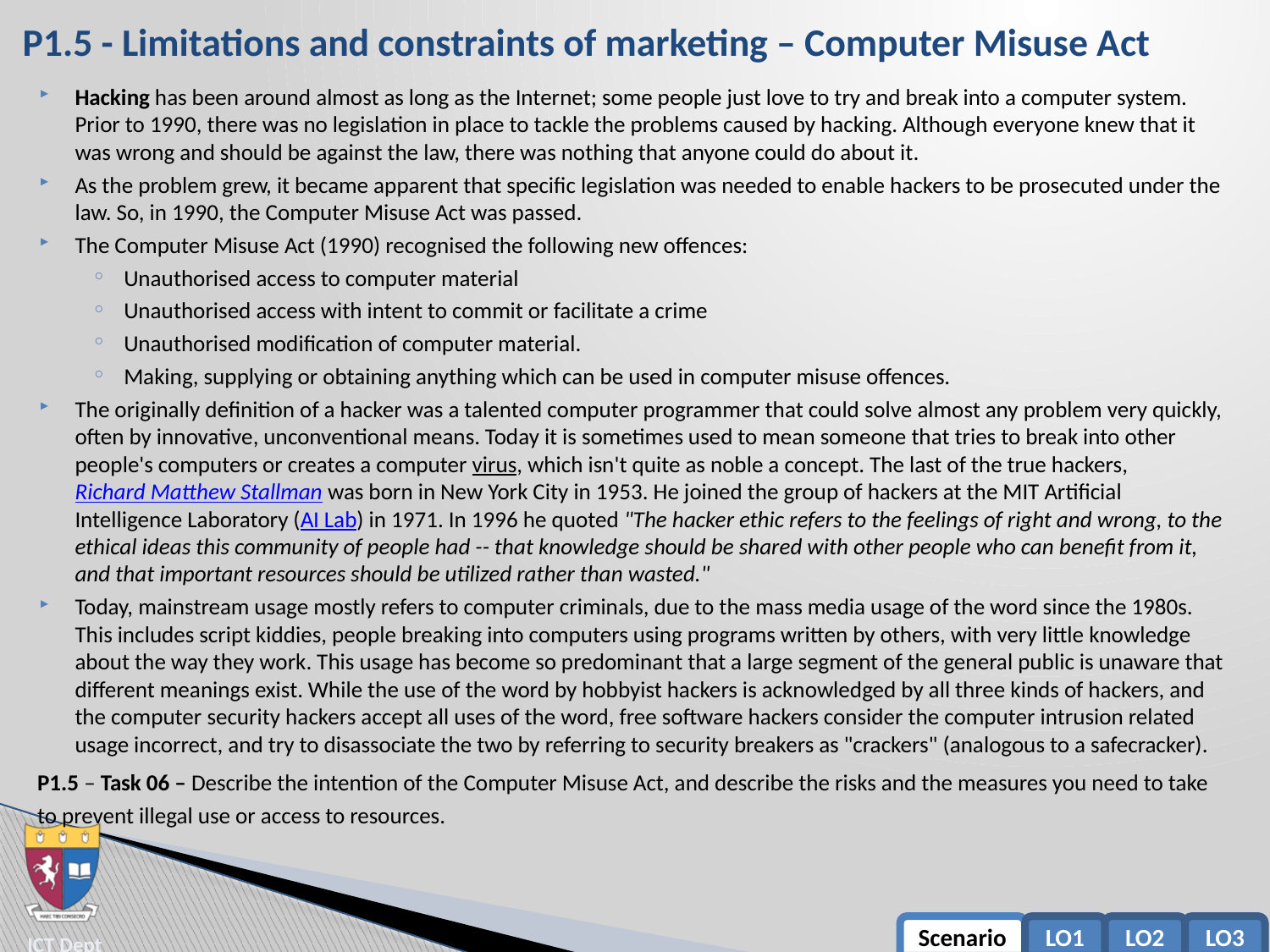

P1.5 - Limitations and constraints of marketing – Computer Misuse Act
Hacking has been around almost as long as the Internet; some people just love to try and break into a computer system. Prior to 1990, there was no legislation in place to tackle the problems caused by hacking. Although everyone knew that it was wrong and should be against the law, there was nothing that anyone could do about it.
As the problem grew, it became apparent that specific legislation was needed to enable hackers to be prosecuted under the law. So, in 1990, the Computer Misuse Act was passed.
The Computer Misuse Act (1990) recognised the following new offences:
Unauthorised access to computer material
Unauthorised access with intent to commit or facilitate a crime
Unauthorised modification of computer material.
Making, supplying or obtaining anything which can be used in computer misuse offences.
The originally definition of a hacker was a talented computer programmer that could solve almost any problem very quickly, often by innovative, unconventional means. Today it is sometimes used to mean someone that tries to break into other people's computers or creates a computer virus, which isn't quite as noble a concept. The last of the true hackers, Richard Matthew Stallman was born in New York City in 1953. He joined the group of hackers at the MIT Artificial Intelligence Laboratory (AI Lab) in 1971. In 1996 he quoted "The hacker ethic refers to the feelings of right and wrong, to the ethical ideas this community of people had -- that knowledge should be shared with other people who can benefit from it, and that important resources should be utilized rather than wasted."
Today, mainstream usage mostly refers to computer criminals, due to the mass media usage of the word since the 1980s. This includes script kiddies, people breaking into computers using programs written by others, with very little knowledge about the way they work. This usage has become so predominant that a large segment of the general public is unaware that different meanings exist. While the use of the word by hobbyist hackers is acknowledged by all three kinds of hackers, and the computer security hackers accept all uses of the word, free software hackers consider the computer intrusion related usage incorrect, and try to disassociate the two by referring to security breakers as "crackers" (analogous to a safecracker).
P1.5 – Task 06 – Describe the intention of the Computer Misuse Act, and describe the risks and the measures you need to take to prevent illegal use or access to resources.